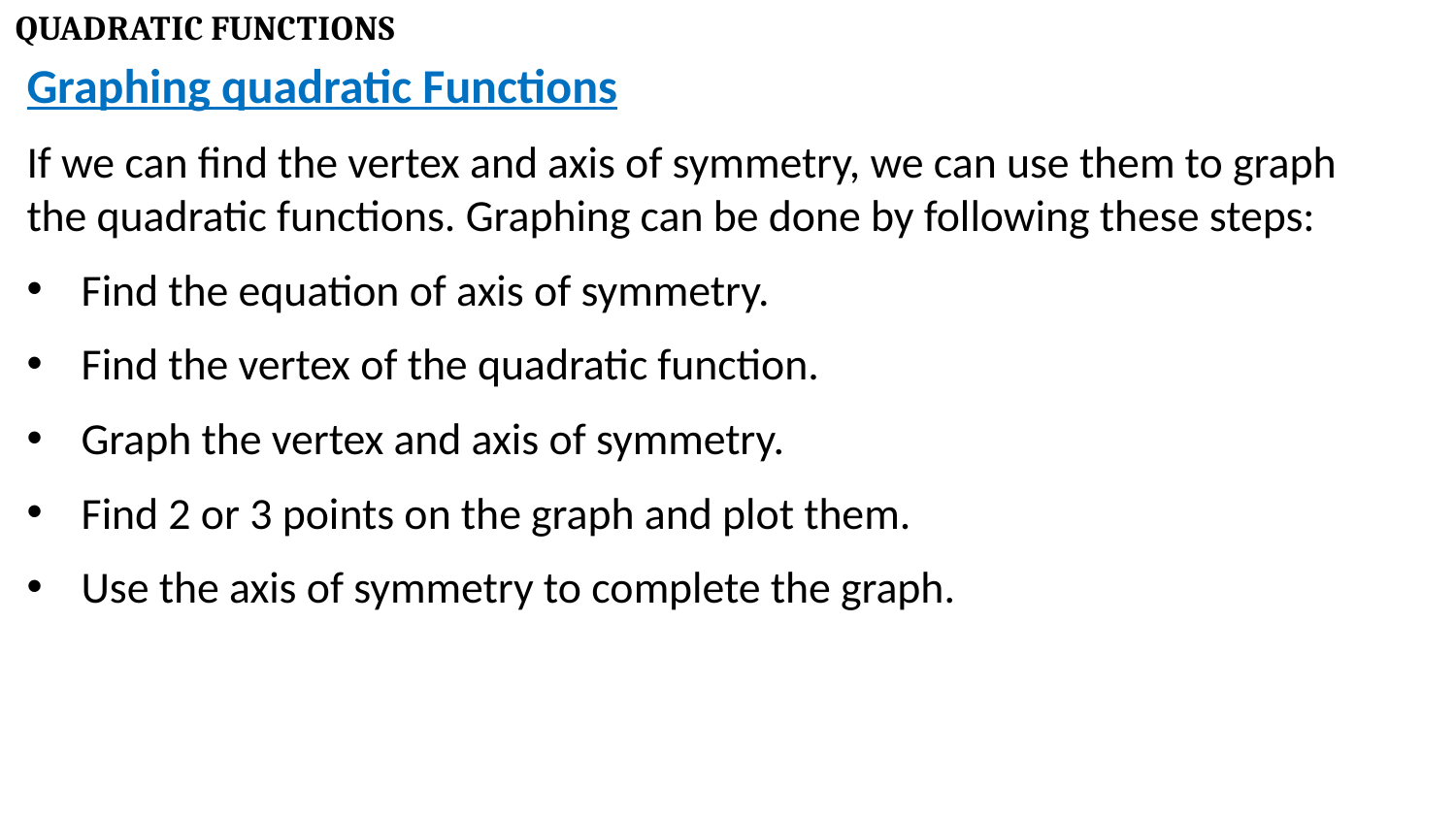

# QUADRATIC FUNCTIONS
Graphing quadratic Functions
If we can find the vertex and axis of symmetry, we can use them to graph the quadratic functions. Graphing can be done by following these steps:
Find the equation of axis of symmetry.
Find the vertex of the quadratic function.
Graph the vertex and axis of symmetry.
Find 2 or 3 points on the graph and plot them.
Use the axis of symmetry to complete the graph.